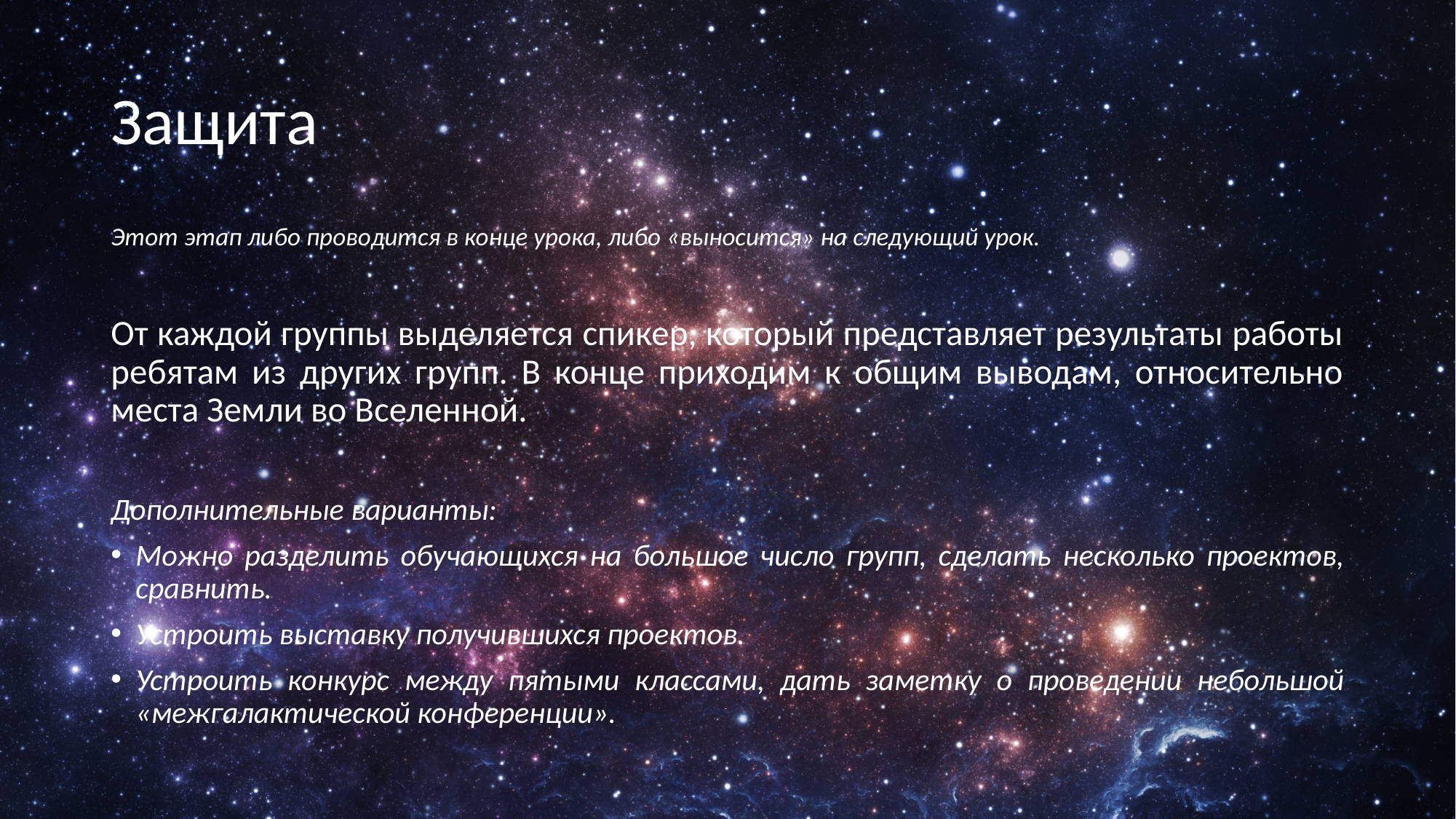

# Защита
Этот этап либо проводится в конце урока, либо «выносится» на следующий урок.

От каждой группы выделяется спикер, который представляет результаты работы ребятам из других групп. В конце приходим к общим выводам, относительно места Земли во Вселенной.

Дополнительные варианты:
Можно разделить обучающихся на большое число групп, сделать несколько проектов, сравнить.
Устроить выставку получившихся проектов.
Устроить конкурс между пятыми классами, дать заметку о проведении небольшой «межгалактической конференции».